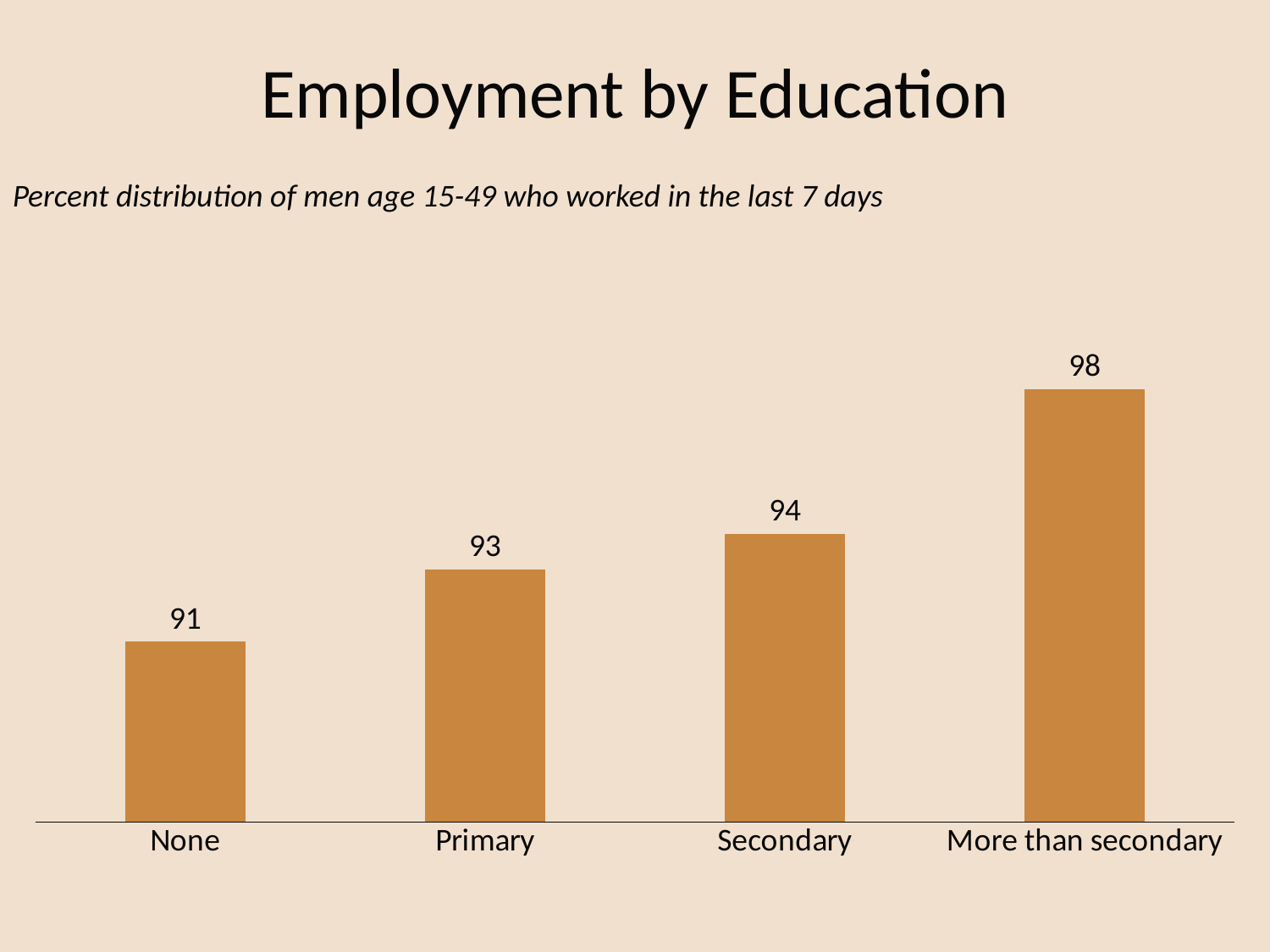

# Employment by Education
Percent distribution of men age 15-49 who worked in the last 7 days

### Chart

| Category | Men |
|---|---|
| None | 91.0 |
| Primary | 93.0 |
| Secondary | 94.0 |
| More than secondary | 98.0 |